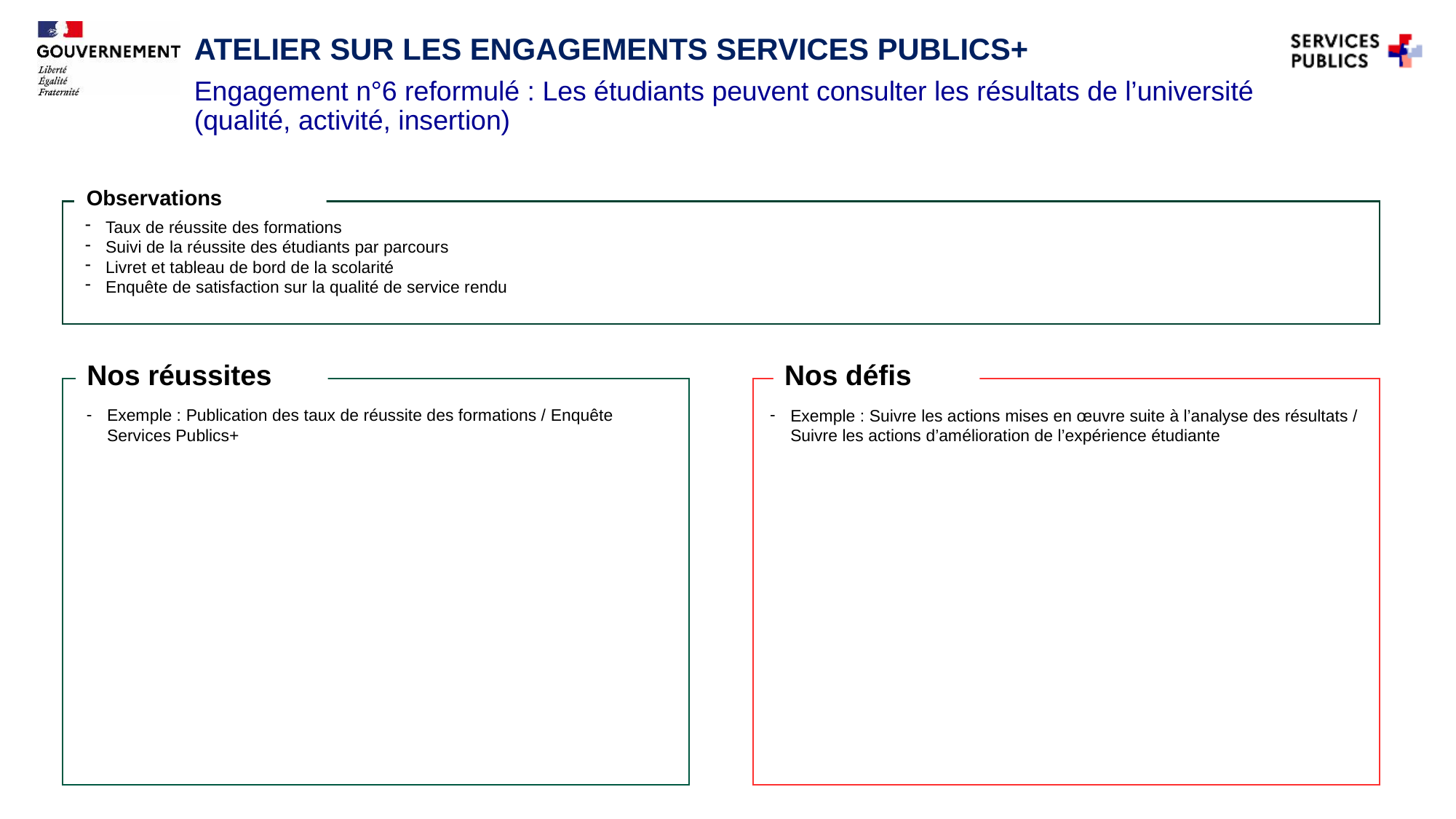

Atelier sur les engagements Services publics+
# Engagement n°6 reformulé : Les étudiants peuvent consulter les résultats de l’université (qualité, activité, insertion)
  Observations

Taux de réussite des formations
Suivi de la réussite des étudiants par parcours
Livret et tableau de bord de la scolarité
Enquête de satisfaction sur la qualité de service rendu
Nos réussites
Nos défis

Exemple : Publication des taux de réussite des formations / Enquête Services Publics+
Exemple : Suivre les actions mises en œuvre suite à l’analyse des résultats / Suivre les actions d’amélioration de l’expérience étudiante